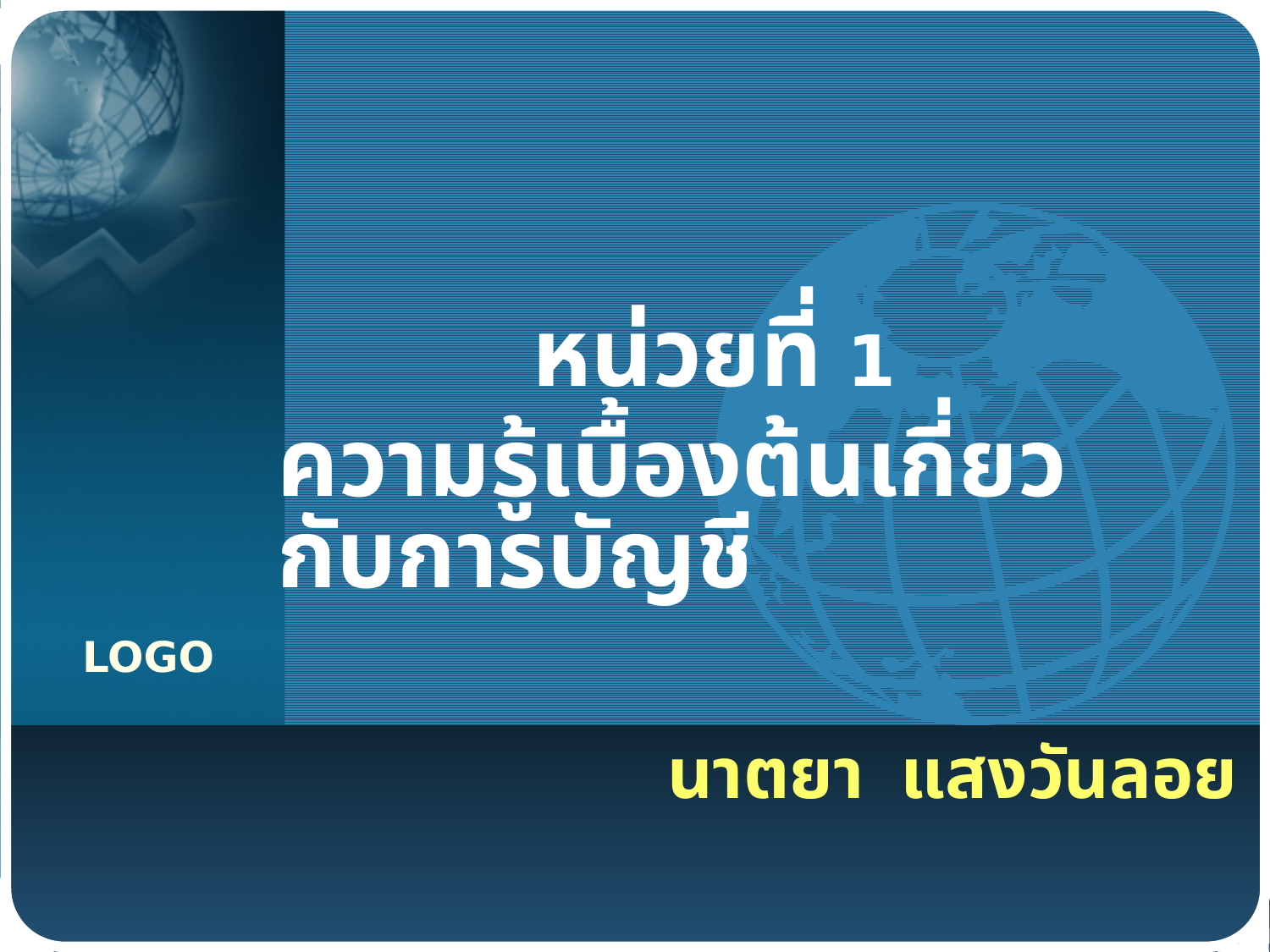

หน่วยที่ 1
ความรู้เบื้องต้นเกี่ยวกับการบัญชี
# นาตยา  แสงวันลอย